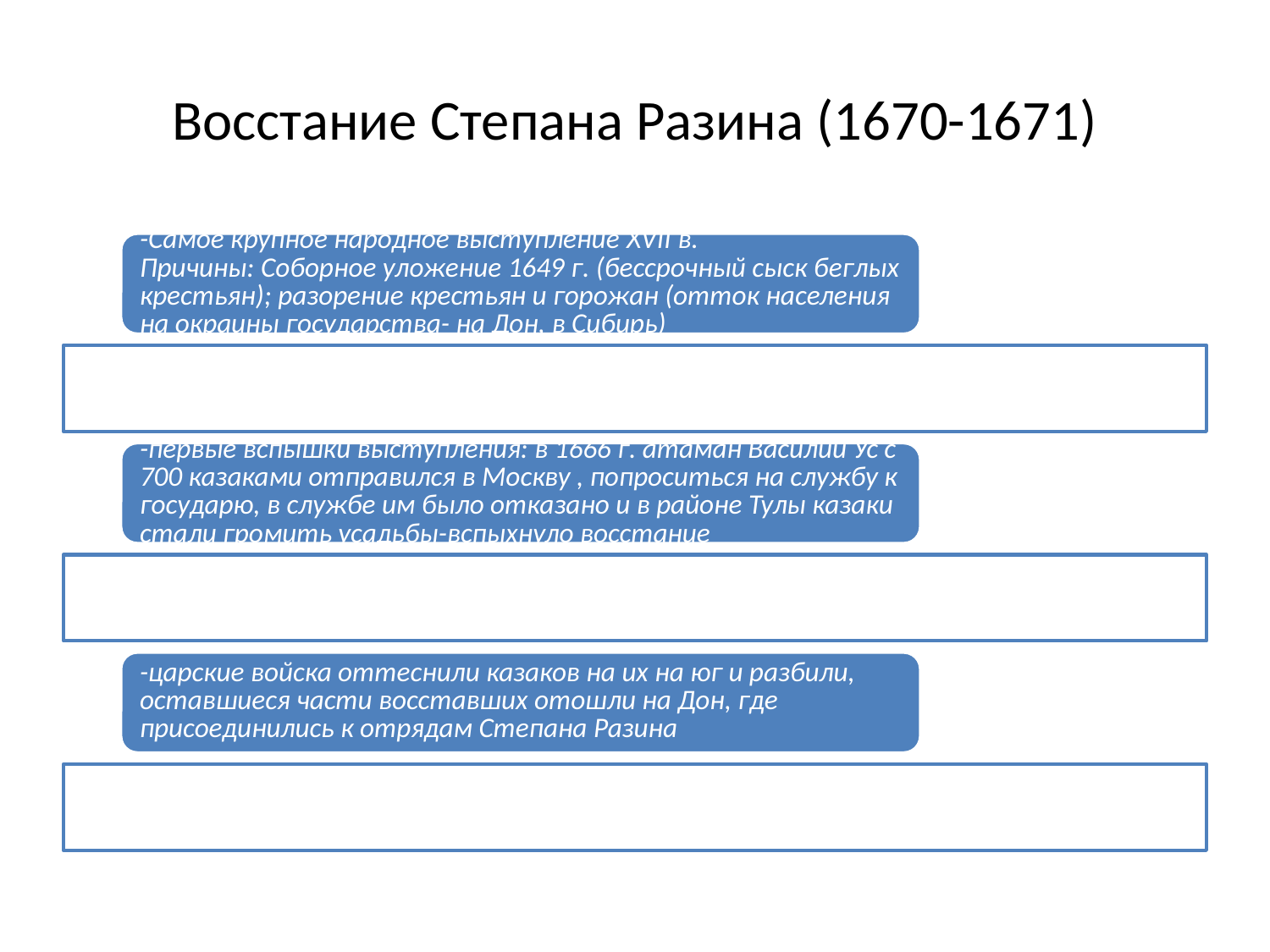

# Восстание Степана Разина (1670-1671)
-Самое крупное народное выступление XVII в.
Причины: Соборное уложение 1649 г. (бессрочный сыск беглых крестьян); разорение крестьян и горожан (отток населения на окраины государства- на Дон, в Сибирь)
-первые вспышки выступления: в 1666 г. атаман Василий Ус с 700 казаками отправился в Москву , попроситься на службу к государю, в службе им было отказано и в районе Тулы казаки стали громить усадьбы-вспыхнуло восстание
-царские войска оттеснили казаков на их на юг и разбили, оставшиеся части восставших отошли на Дон, где присоединились к отрядам Степана Разина